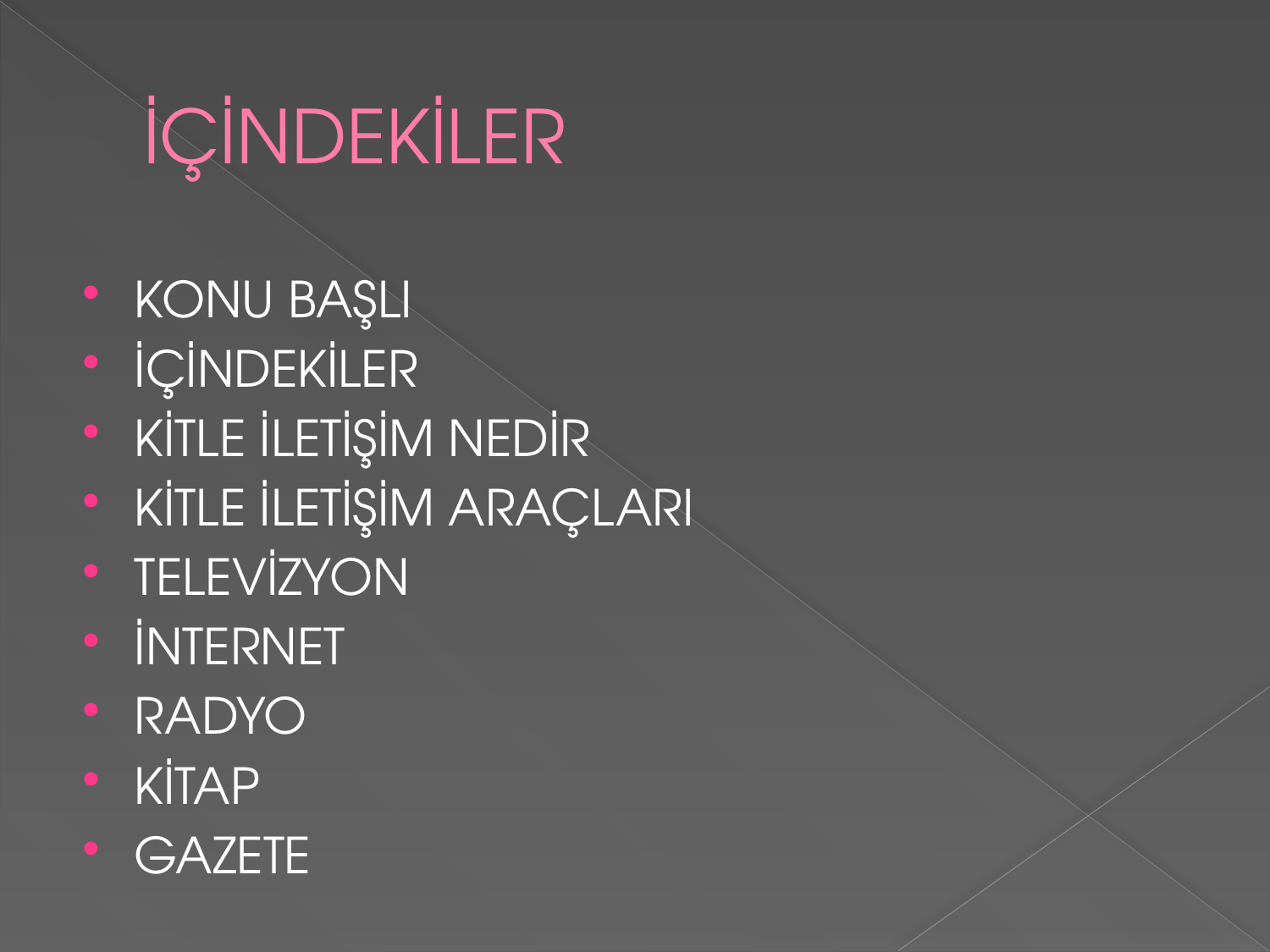

# İÇİNDEKİLER
KONU BAŞLI
İÇİNDEKİLER
KİTLE İLETİŞİM NEDİR
KİTLE İLETİŞİM ARAÇLARI
TELEVİZYON
İNTERNET
RADYO
KİTAP
GAZETE